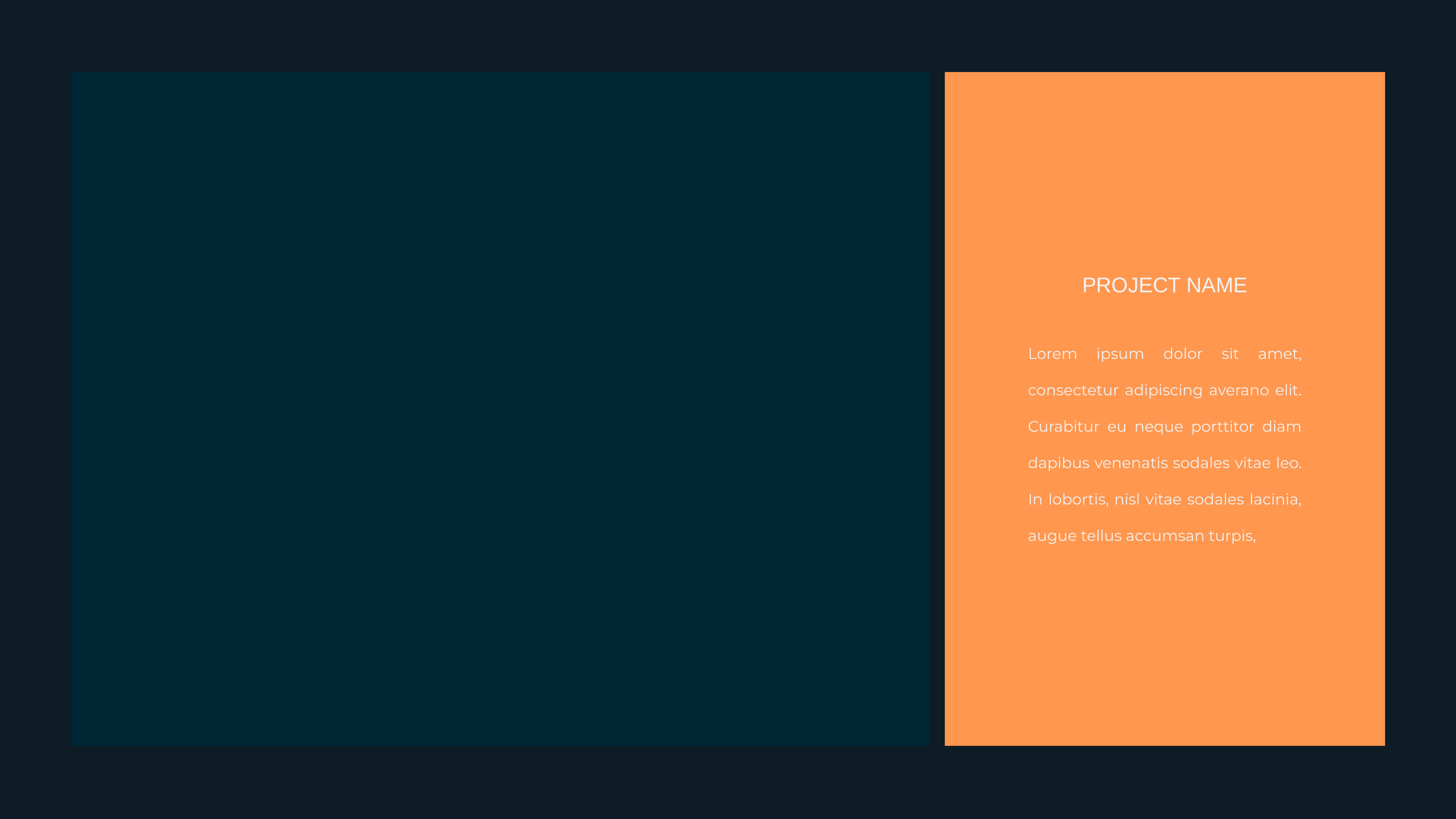

PROJECT NAME
Lorem ipsum dolor sit amet, consectetur adipiscing averano elit. Curabitur eu neque porttitor diam dapibus venenatis sodales vitae leo. In lobortis, nisl vitae sodales lacinia, augue tellus accumsan turpis,